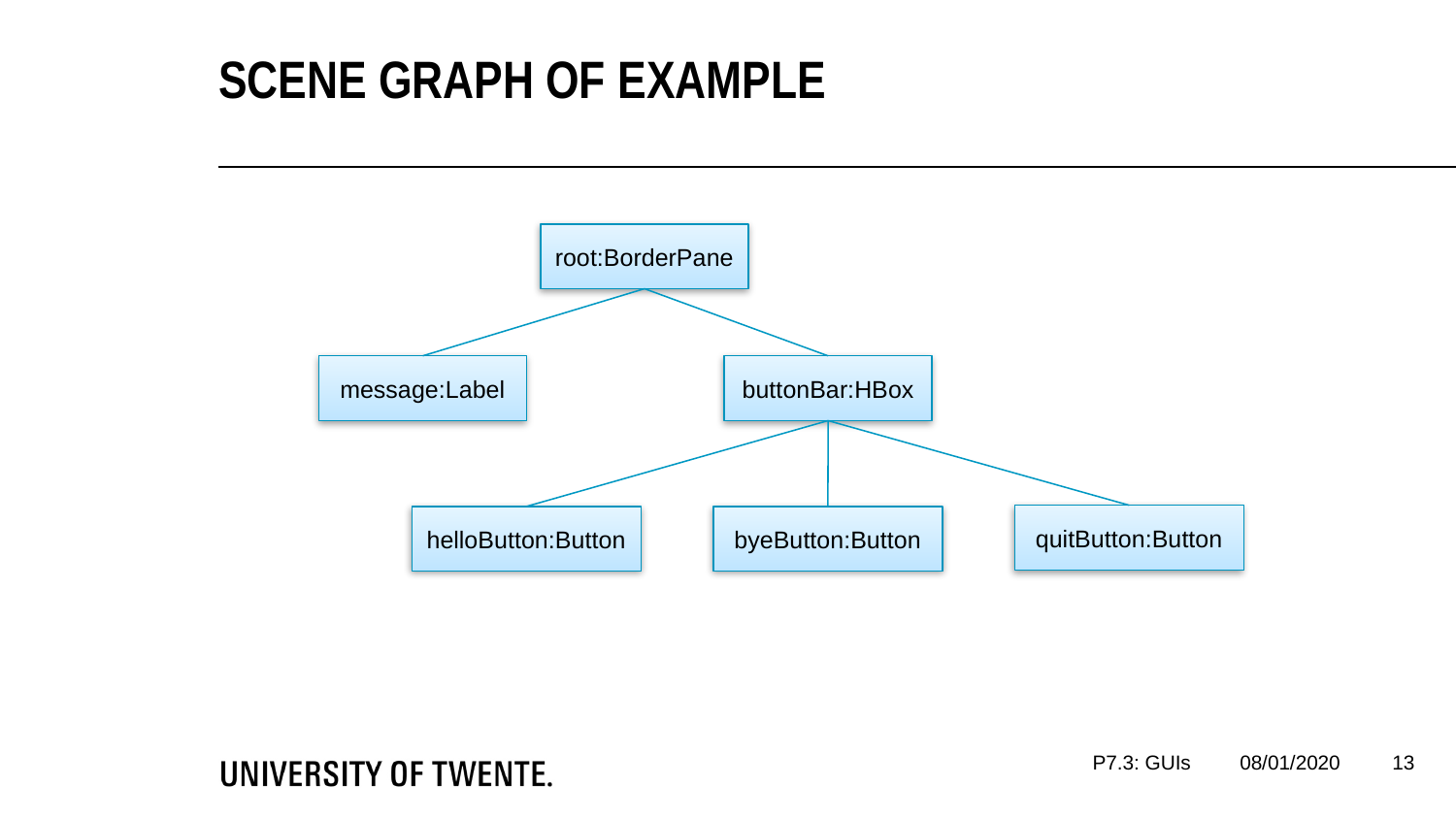

Scene graph of Example

root:BorderPane
message:Label
buttonBar:HBox
quitButton:Button
helloButton:Button
byeButton:Button
13
P7.3: GUIs
08/01/2020